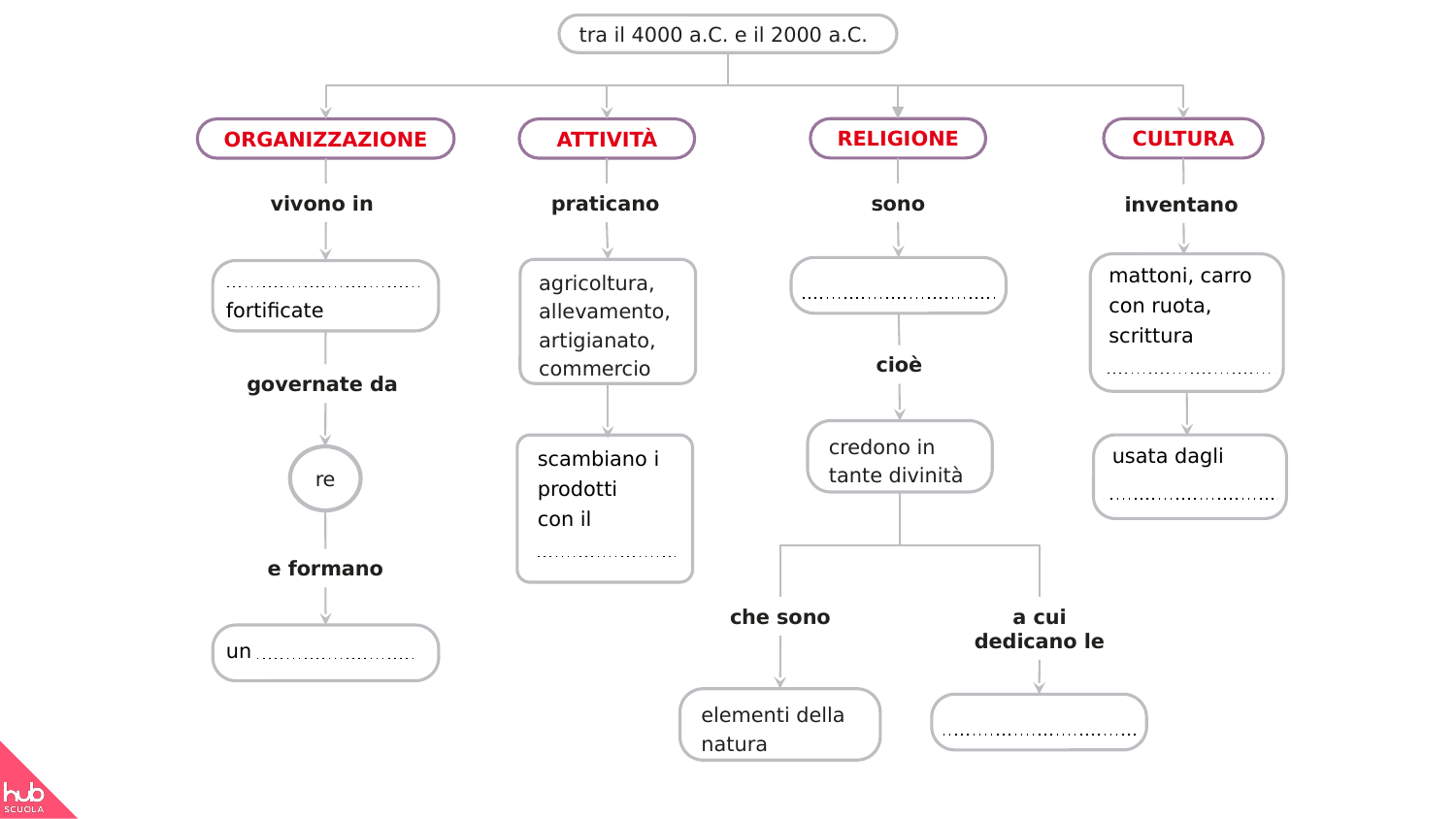

tra il 4000 a.C. e il 2000 a.C.
RELIGIONE
CULTURA
ATTIVITÀ
ORGANIZZAZIONE
praticano
sono
vivono in
inventano

mattoni, carro
con ruota,
scrittura

agricoltura,
allevamento,
artigianato,
commercio

fortificate
cioè
governate da
credono in
tante divinità

scambiano i
prodotti
con il

usata dagli
re
e formano
a cui
dedicano le
che sono

un
elementi della
natura